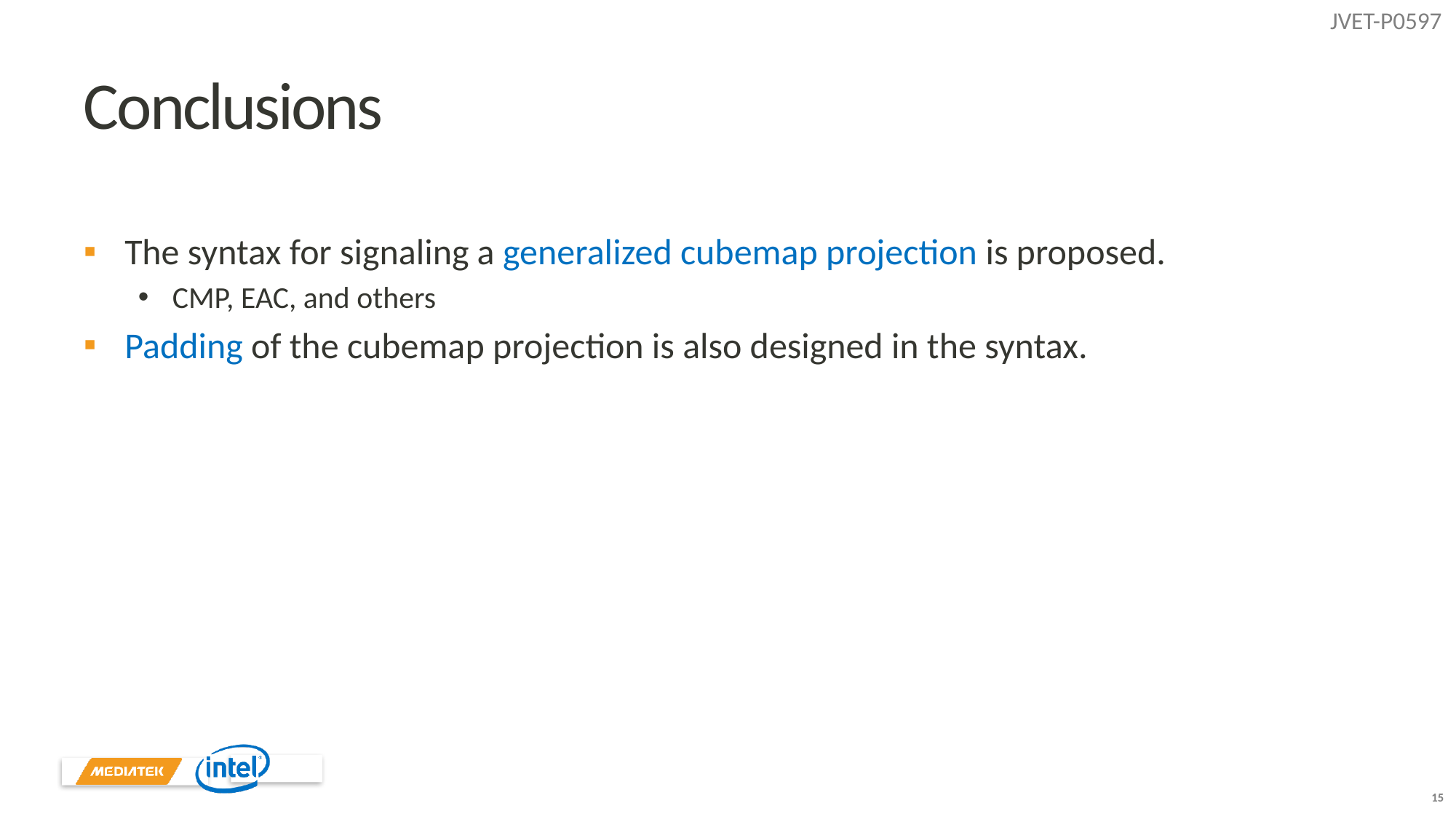

# Conclusions
The syntax for signaling a generalized cubemap projection is proposed.
CMP, EAC, and others
Padding of the cubemap projection is also designed in the syntax.
15